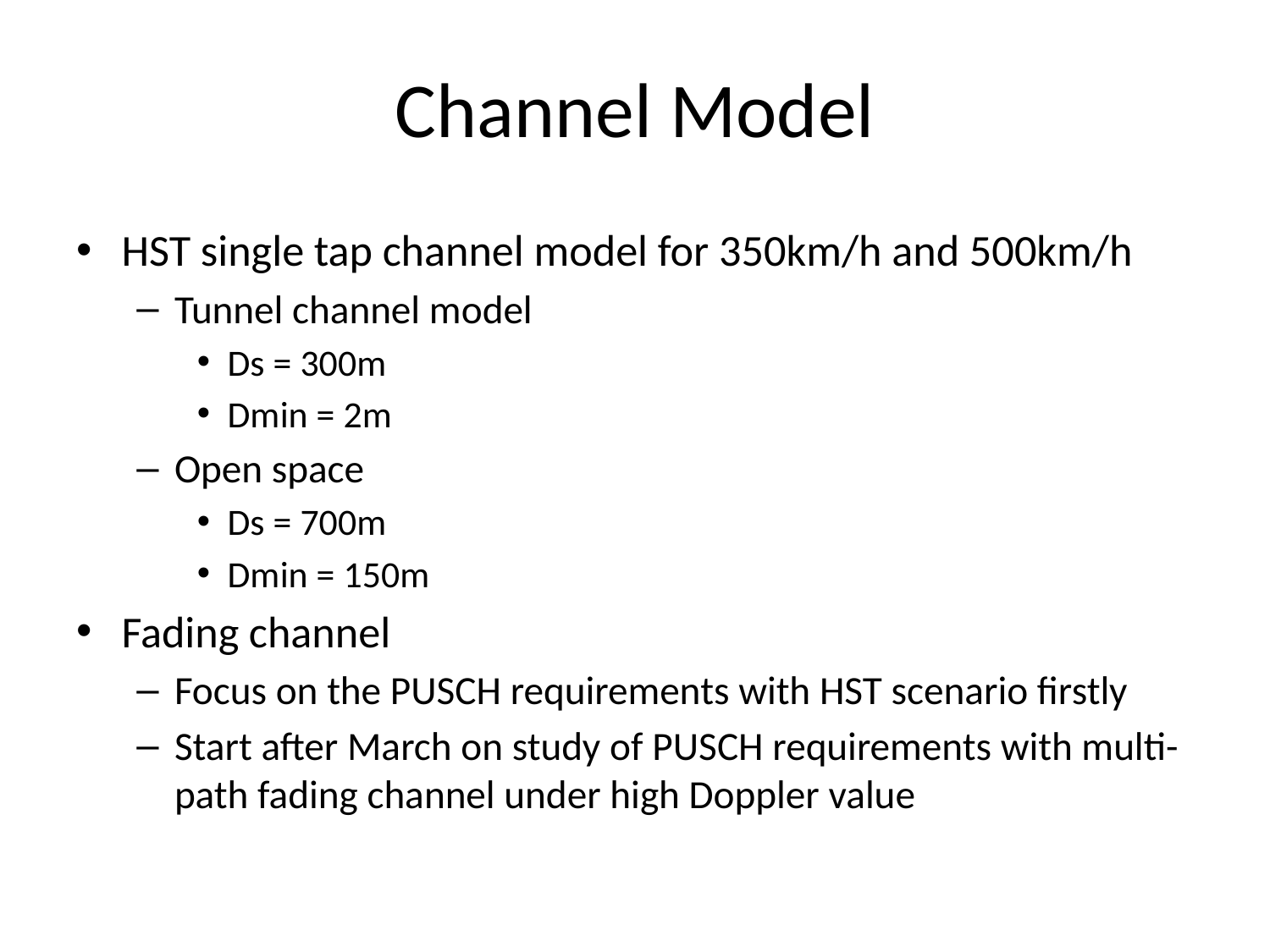

# Channel Model
HST single tap channel model for 350km/h and 500km/h
Tunnel channel model
Ds = 300m
Dmin = 2m
Open space
Ds = 700m
Dmin = 150m
Fading channel
Focus on the PUSCH requirements with HST scenario firstly
Start after March on study of PUSCH requirements with multi-path fading channel under high Doppler value